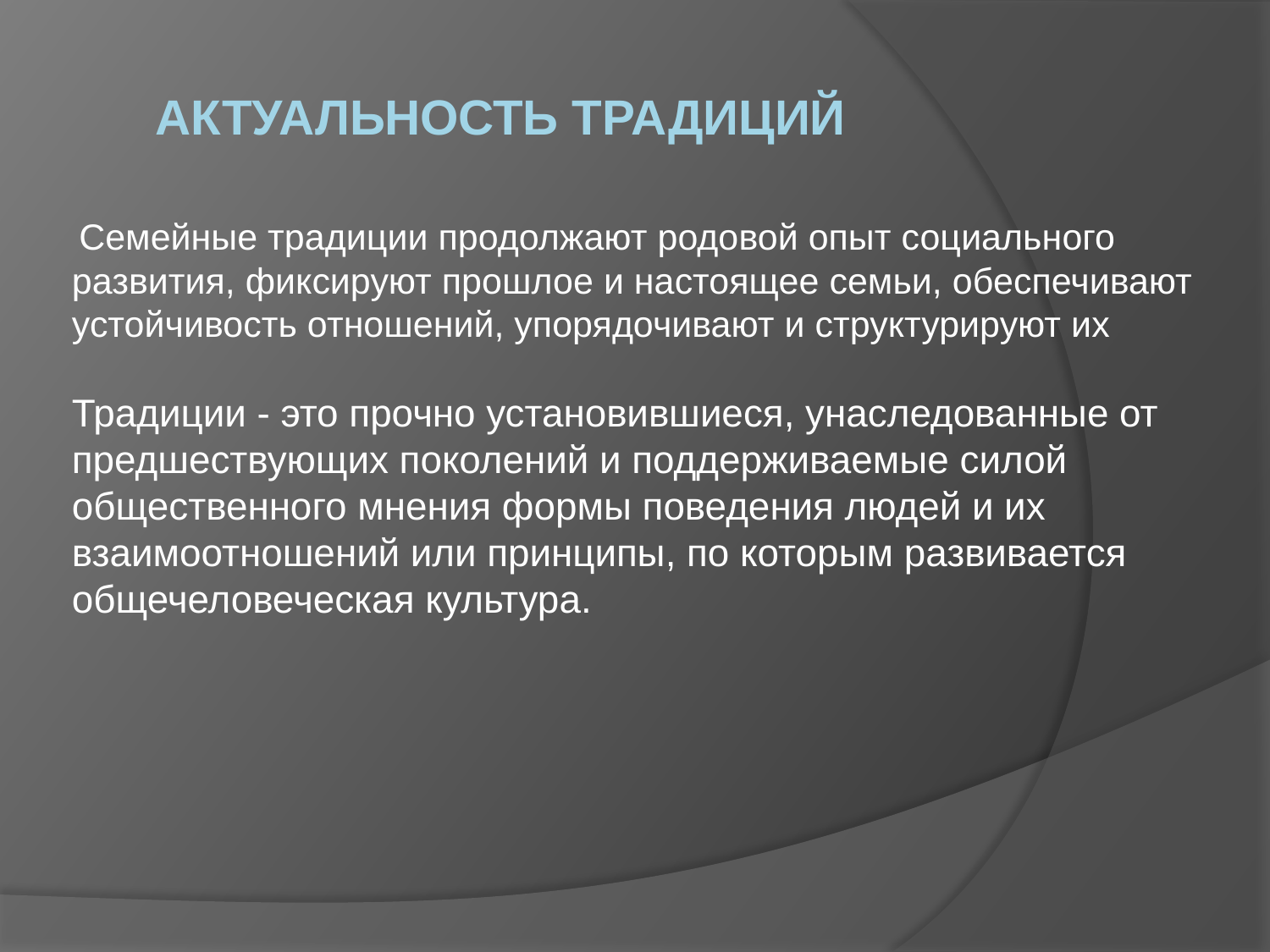

# Актуальность традиций
 Семейные традиции продолжают родовой опыт социального развития, фиксируют прошлое и настоящее семьи, обеспечивают устойчивость отношений, упорядочивают и структурируют их
Традиции - это прочно установившиеся, унаследованные от предшествующих поколений и поддерживаемые силой общественного мнения формы поведения людей и их взаимоотношений или принципы, по которым развивается общечеловеческая культура.